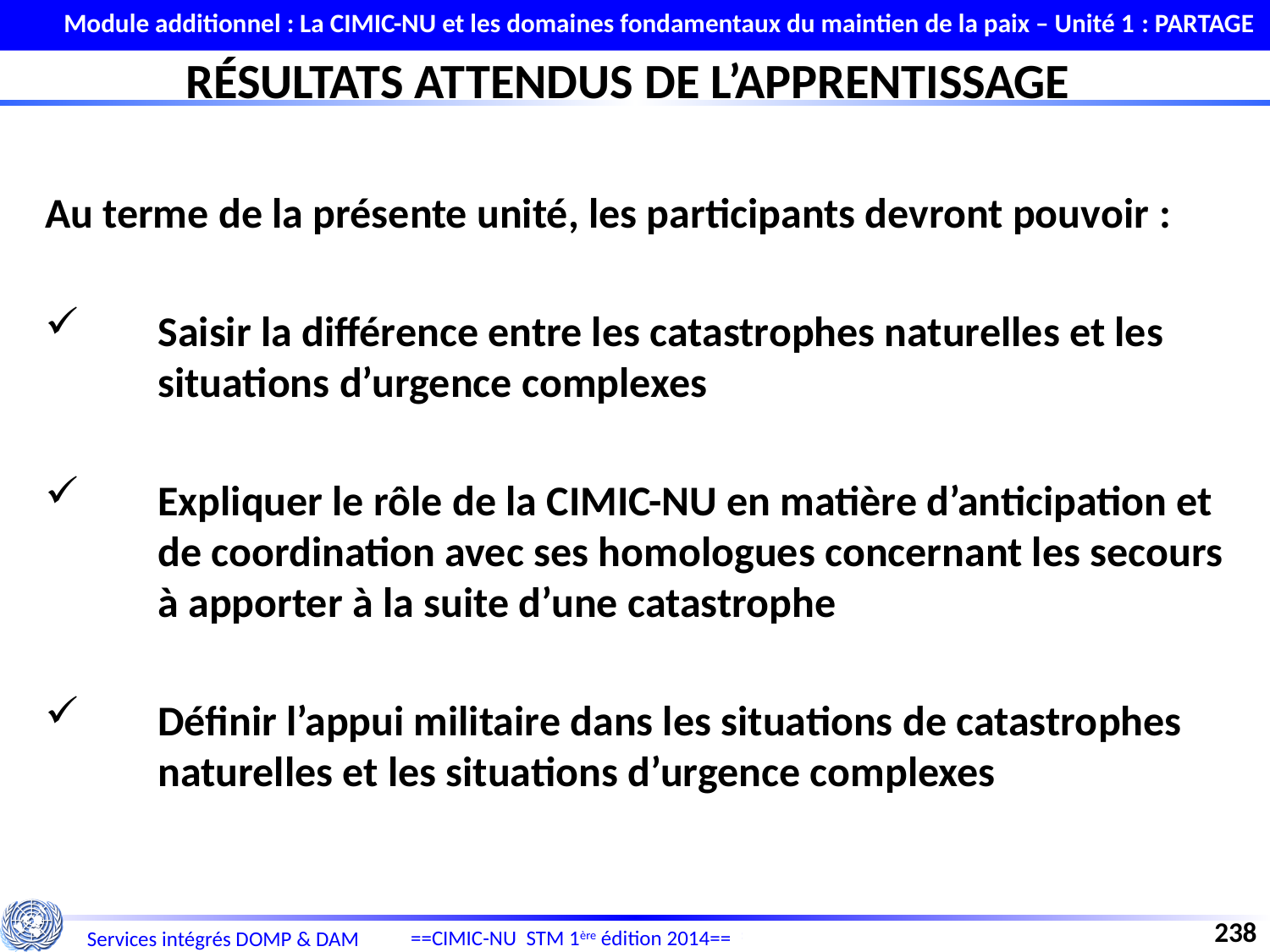

Module additionnel : La CIMIC-NU et les domaines fondamentaux du maintien de la paix – Unité 1 : PARTAGE
RÉSULTATS ATTENDUS DE L’APPRENTISSAGE
Au terme de la présente unité, les participants devront pouvoir :

Saisir la différence entre les catastrophes naturelles et les situations d’urgence complexes

Expliquer le rôle de la CIMIC-NU en matière d’anticipation et de coordination avec ses homologues concernant les secours à apporter à la suite d’une catastrophe

Définir l’appui militaire dans les situations de catastrophes naturelles et les situations d’urgence complexes

238
==CIMIC-NU  STM 1ère édition 2014==
Services intégrés DOMP & DAM